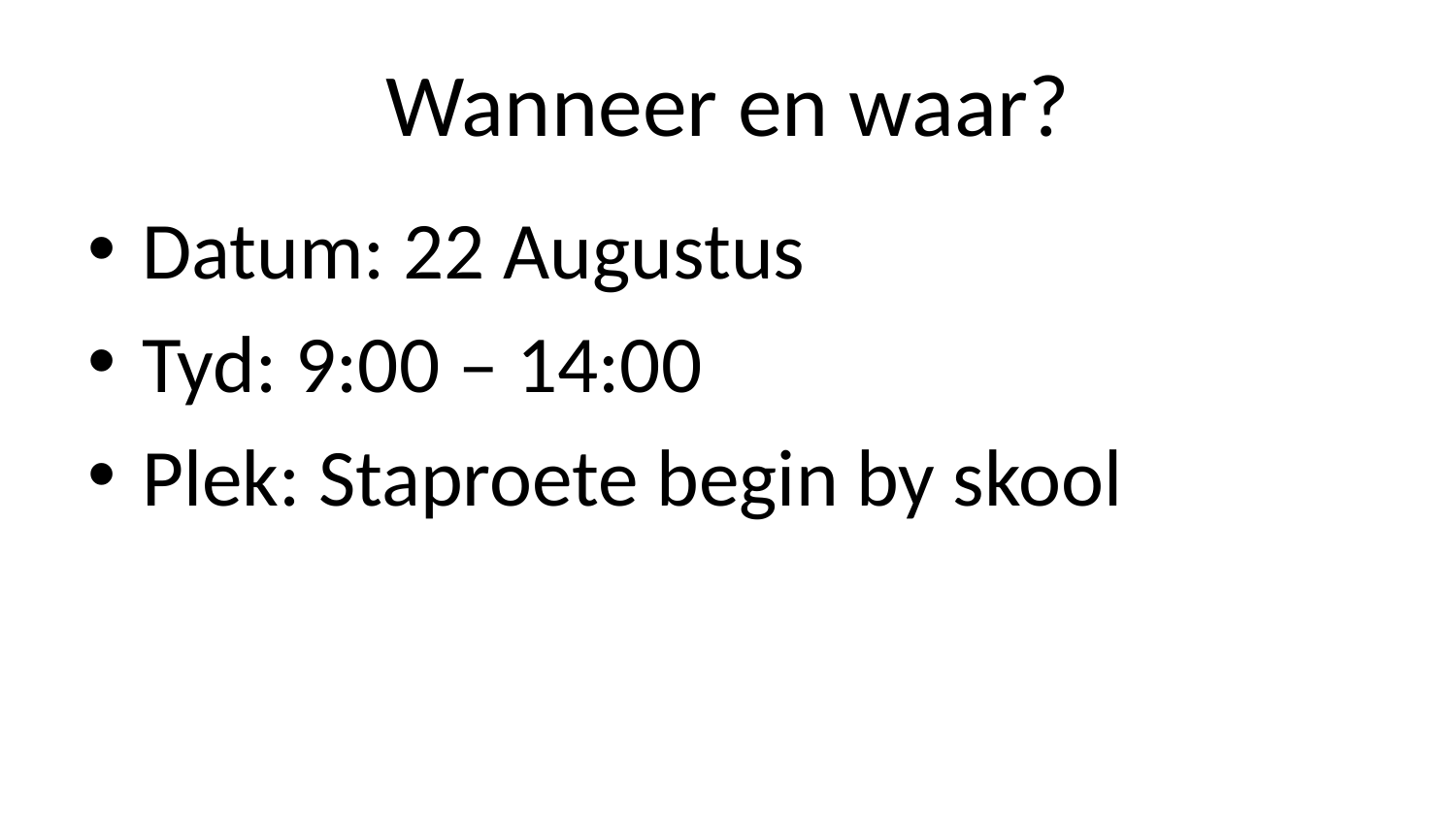

# Wanneer en waar?
Datum: 22 Augustus
Tyd: 9:00 – 14:00
Plek: Staproete begin by skool